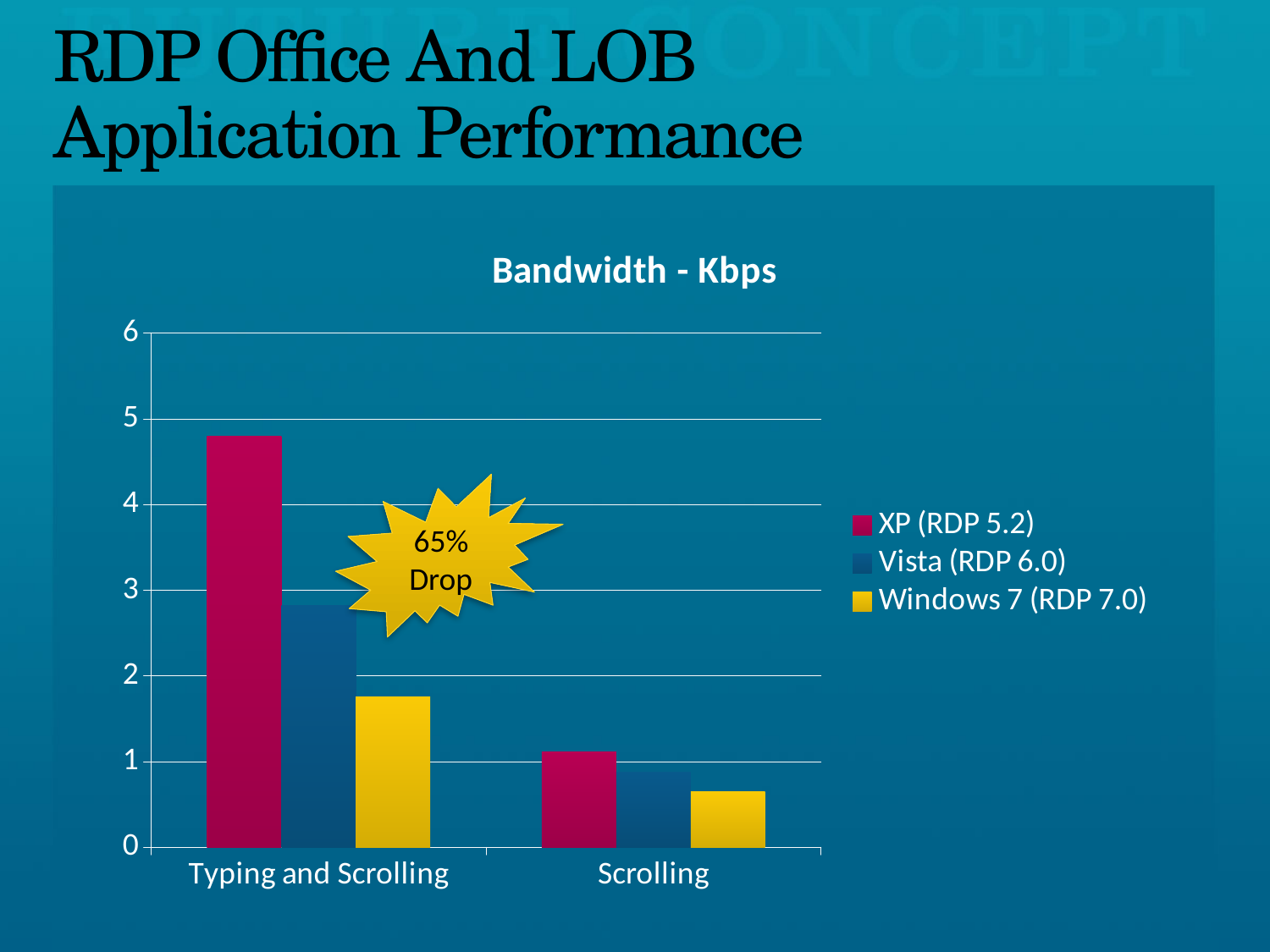

# RDP Office And LOB Application Performance

### Chart: Bandwidth - Kbps

| Category | XP (RDP 5.2) | Vista (RDP 6.0) | Windows 7 (RDP 7.0) |
|---|---|---|---|
| Typing and Scrolling | 4.8 | 2.82 | 1.76 |
| Scrolling | 1.11 | 0.88 | 0.650000000000002 |
65% Drop